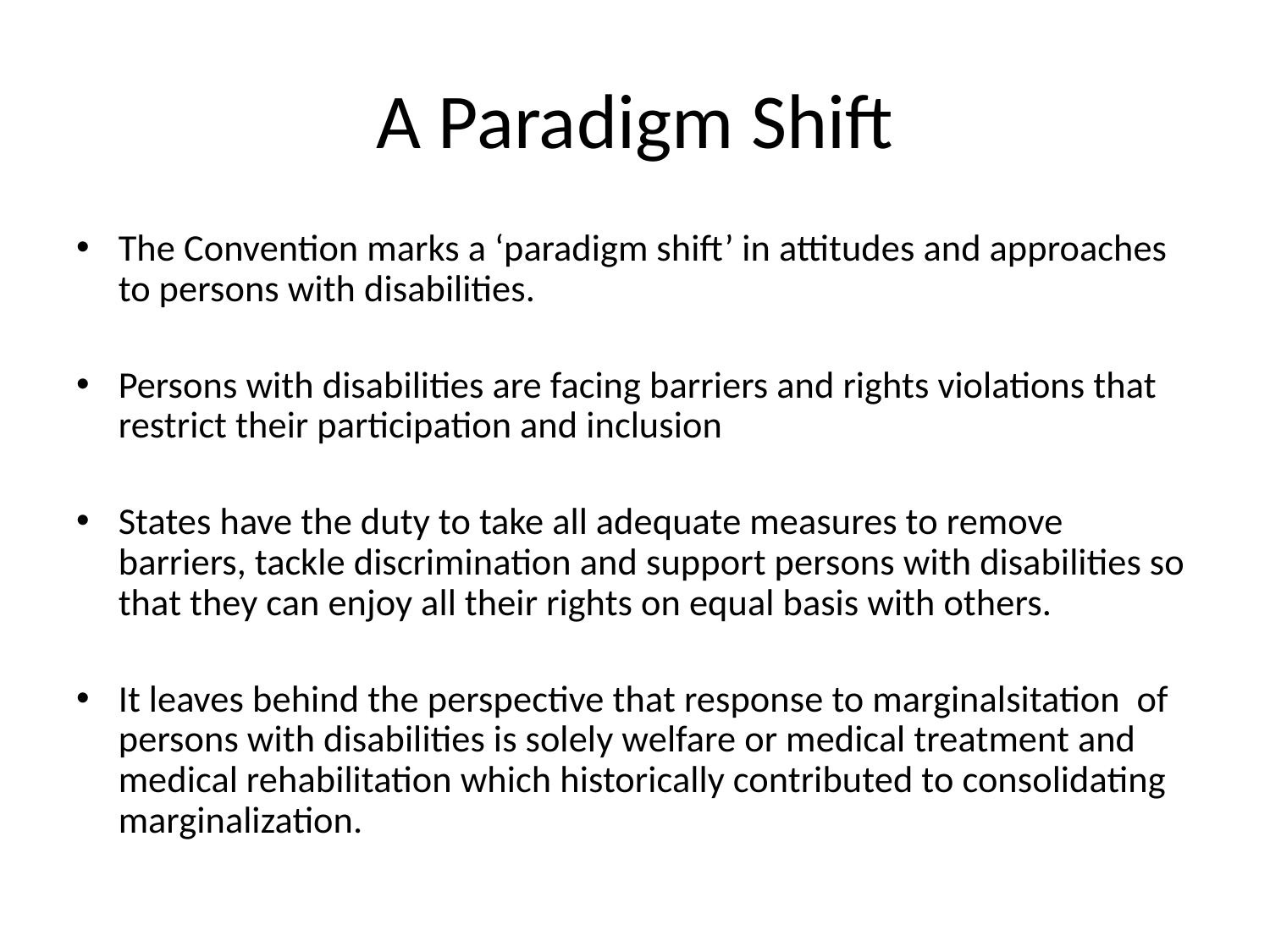

# A Paradigm Shift
The Convention marks a ‘paradigm shift’ in attitudes and approaches to persons with disabilities.

Persons with disabilities are facing barriers and rights violations that restrict their participation and inclusion

States have the duty to take all adequate measures to remove barriers, tackle discrimination and support persons with disabilities so that they can enjoy all their rights on equal basis with others.

It leaves behind the perspective that response to marginalsitation  of persons with disabilities is solely welfare or medical treatment and medical rehabilitation which historically contributed to consolidating marginalization.